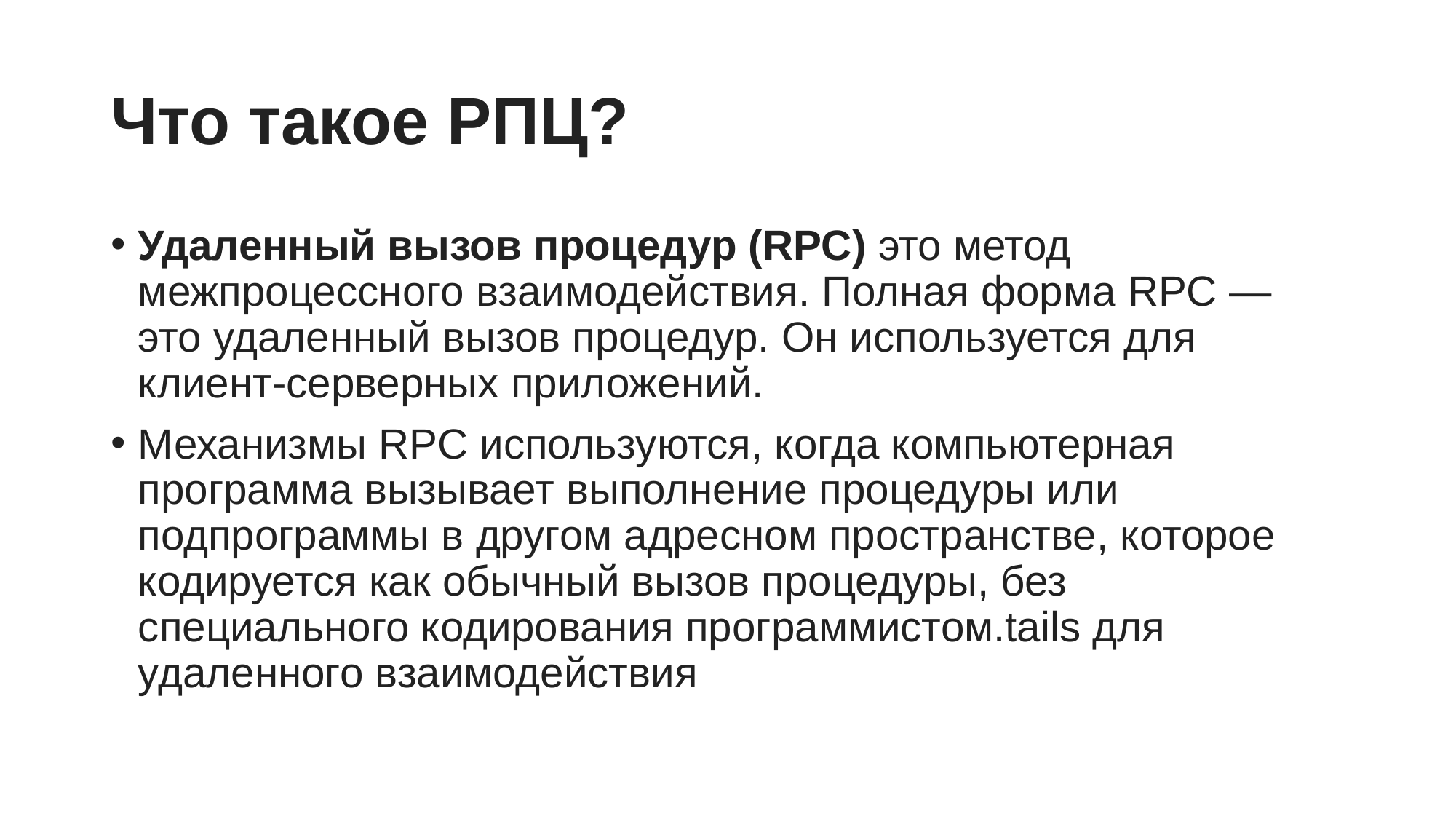

# Что такое РПЦ?
Удаленный вызов процедур (RPC) это метод межпроцессного взаимодействия. Полная форма RPC — это удаленный вызов процедур. Он используется для клиент-серверных приложений.
Механизмы RPC используются, когда компьютерная программа вызывает выполнение процедуры или подпрограммы в другом адресном пространстве, которое кодируется как обычный вызов процедуры, без специального кодирования программистом.tails для удаленного взаимодействия